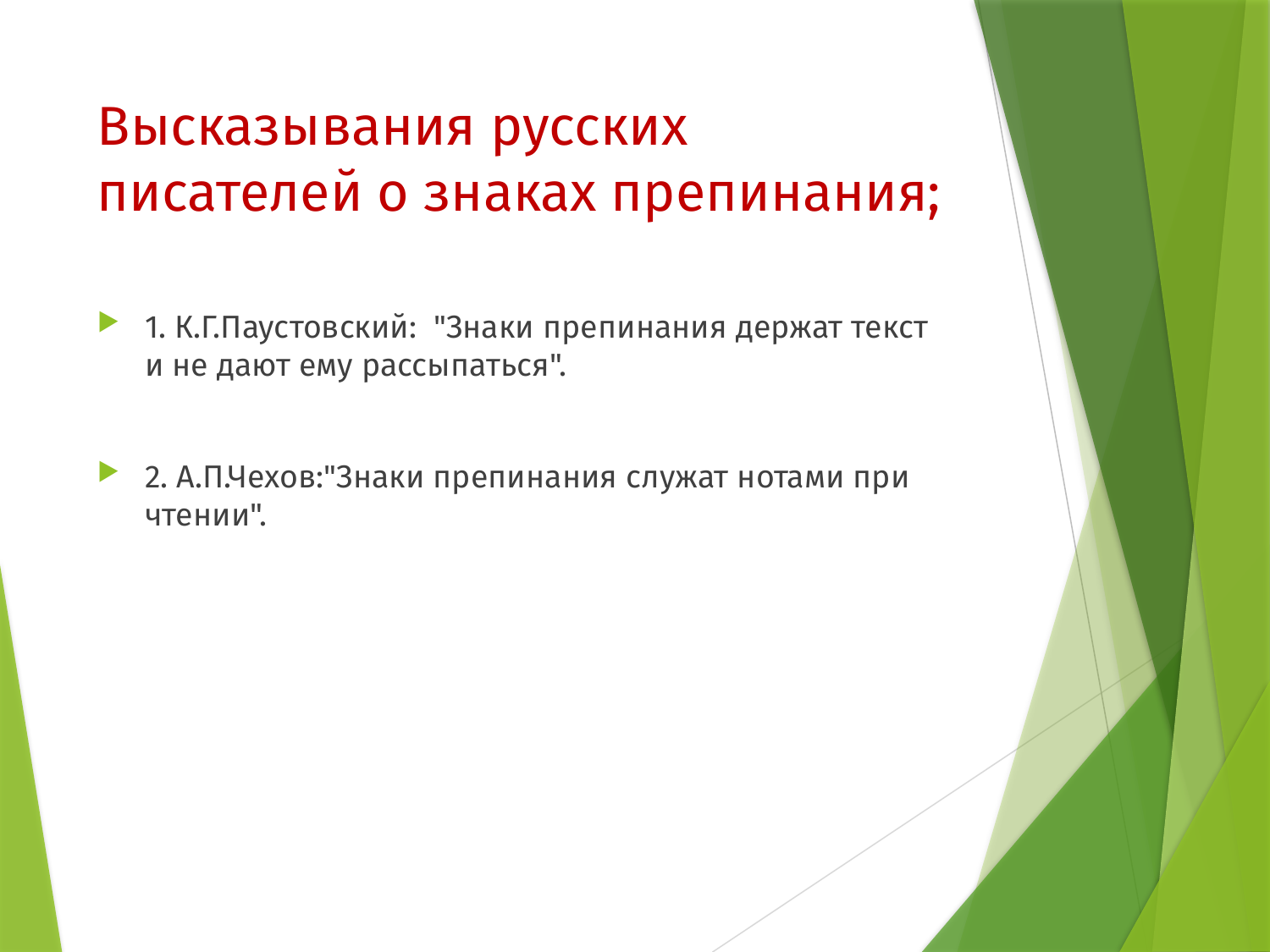

# Высказывания русских писателей о знаках препинания;
1. К.Г.Паустовский:  "Знаки препинания держат текст и не дают ему рассыпаться".

2. А.П.Чехов:"Знаки препинания служат нотами при чтении".